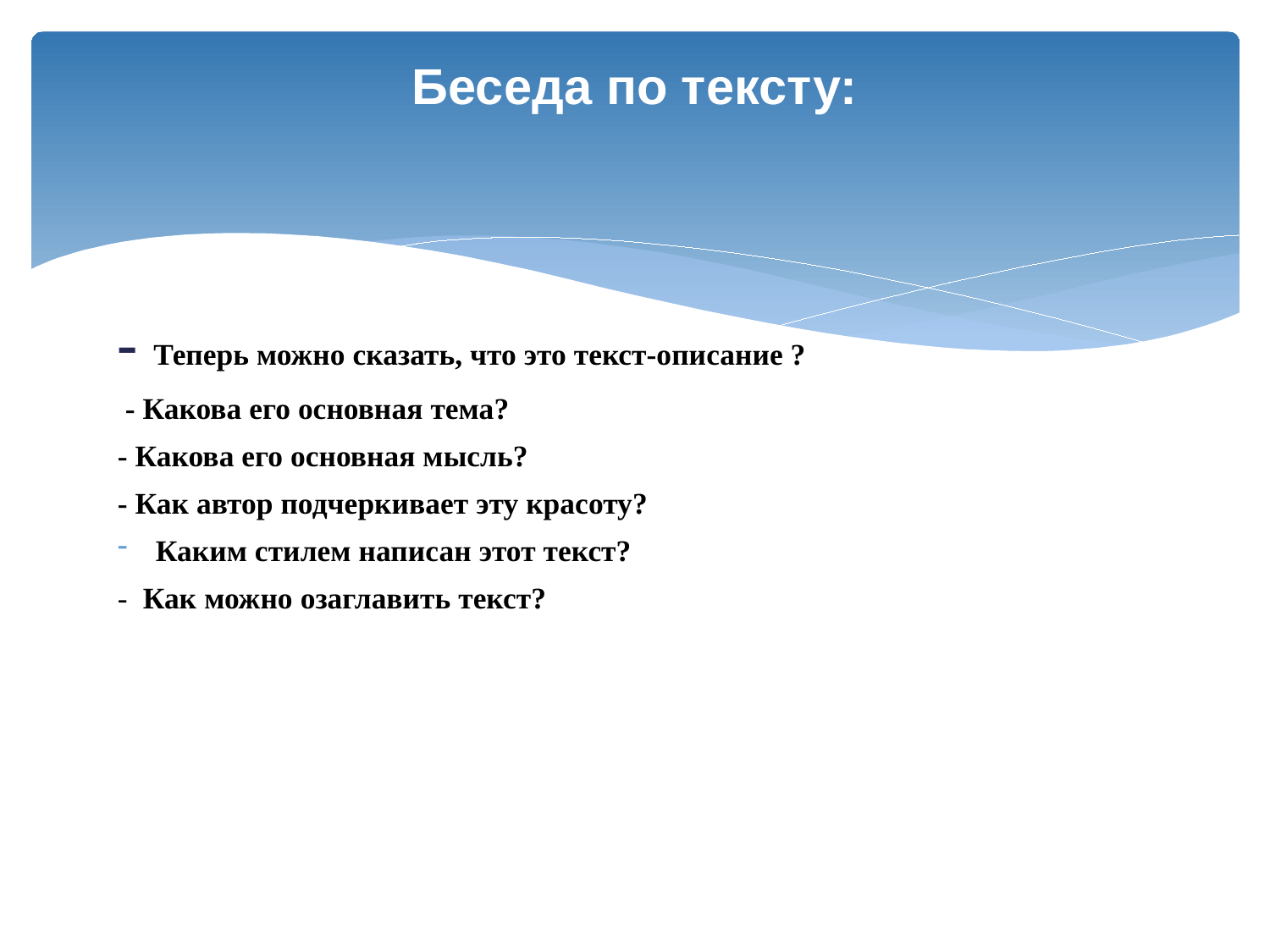

# Беседа по тексту:
- Теперь можно сказать, что это текст-описание ?
 - Какова его основная тема?
- Какова его основная мысль?
- Как автор подчеркивает эту красоту?
Каким стилем написан этот текст?
-  Как можно озаглавить текст?